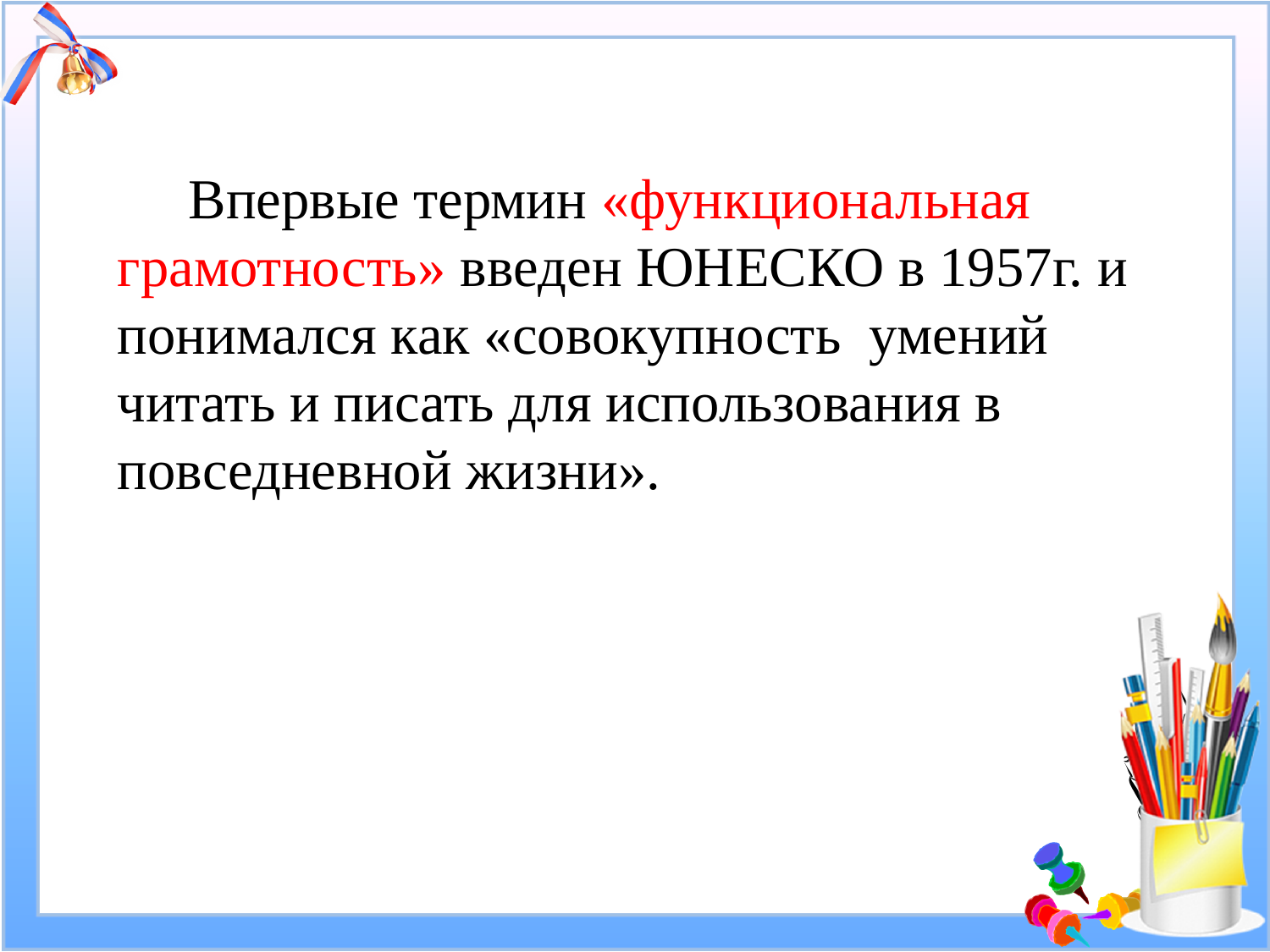

Впервые термин «функциональная грамотность» введен ЮНЕСКО в 1957г. и понимался как «совокупность  умений читать и писать для использования в повседневной жизни».